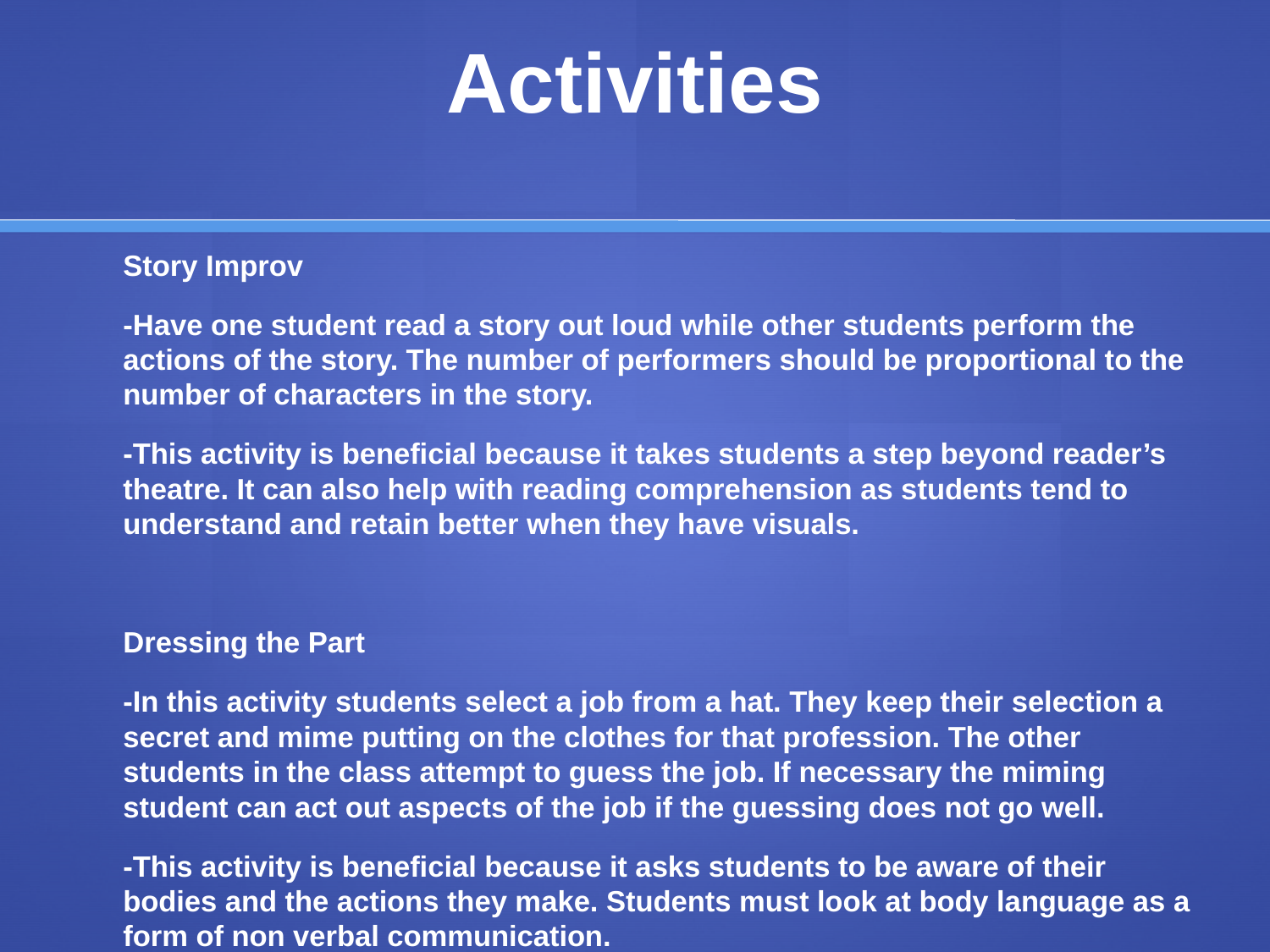

# Activities
	Story Improv
	-Have one student read a story out loud while other students perform the actions of the story. The number of performers should be proportional to the number of characters in the story.
		-This activity is beneficial because it takes students a step beyond reader’s theatre. It can also help with reading comprehension as students tend to understand and retain better when they have visuals.

	Dressing the Part
	-In this activity students select a job from a hat. They keep their selection a secret and mime putting on the clothes for that profession. The other students in the class attempt to guess the job. If necessary the miming student can act out aspects of the job if the guessing does not go well.
		-This activity is beneficial because it asks students to be aware of their bodies and the actions they make. Students must look at body language as a form of non verbal communication.